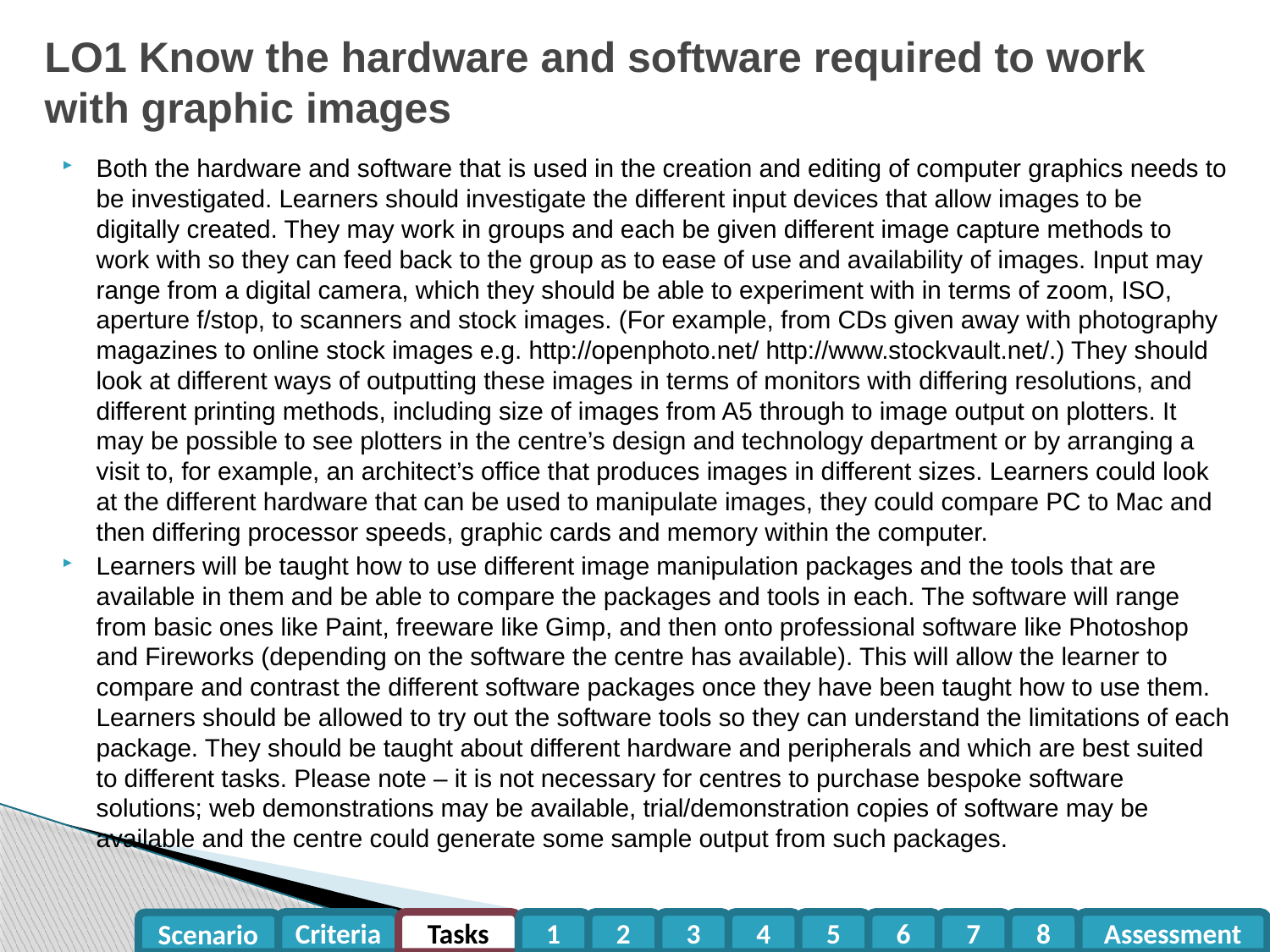

# LO1 Know the hardware and software required to work with graphic images
Both the hardware and software that is used in the creation and editing of computer graphics needs to be investigated. Learners should investigate the different input devices that allow images to be digitally created. They may work in groups and each be given different image capture methods to work with so they can feed back to the group as to ease of use and availability of images. Input may range from a digital camera, which they should be able to experiment with in terms of zoom, ISO, aperture f/stop, to scanners and stock images. (For example, from CDs given away with photography magazines to online stock images e.g. http://openphoto.net/ http://www.stockvault.net/.) They should look at different ways of outputting these images in terms of monitors with differing resolutions, and different printing methods, including size of images from A5 through to image output on plotters. It may be possible to see plotters in the centre’s design and technology department or by arranging a visit to, for example, an architect’s office that produces images in different sizes. Learners could look at the different hardware that can be used to manipulate images, they could compare PC to Mac and then differing processor speeds, graphic cards and memory within the computer.
Learners will be taught how to use different image manipulation packages and the tools that are available in them and be able to compare the packages and tools in each. The software will range from basic ones like Paint, freeware like Gimp, and then onto professional software like Photoshop and Fireworks (depending on the software the centre has available). This will allow the learner to compare and contrast the different software packages once they have been taught how to use them. Learners should be allowed to try out the software tools so they can understand the limitations of each package. They should be taught about different hardware and peripherals and which are best suited to different tasks. Please note – it is not necessary for centres to purchase bespoke software solutions; web demonstrations may be available, trial/demonstration copies of software may be available and the centre could generate some sample output from such packages.
Criteria
Tasks
1
2
3
4
5
6
7
8
Assessment
Scenario